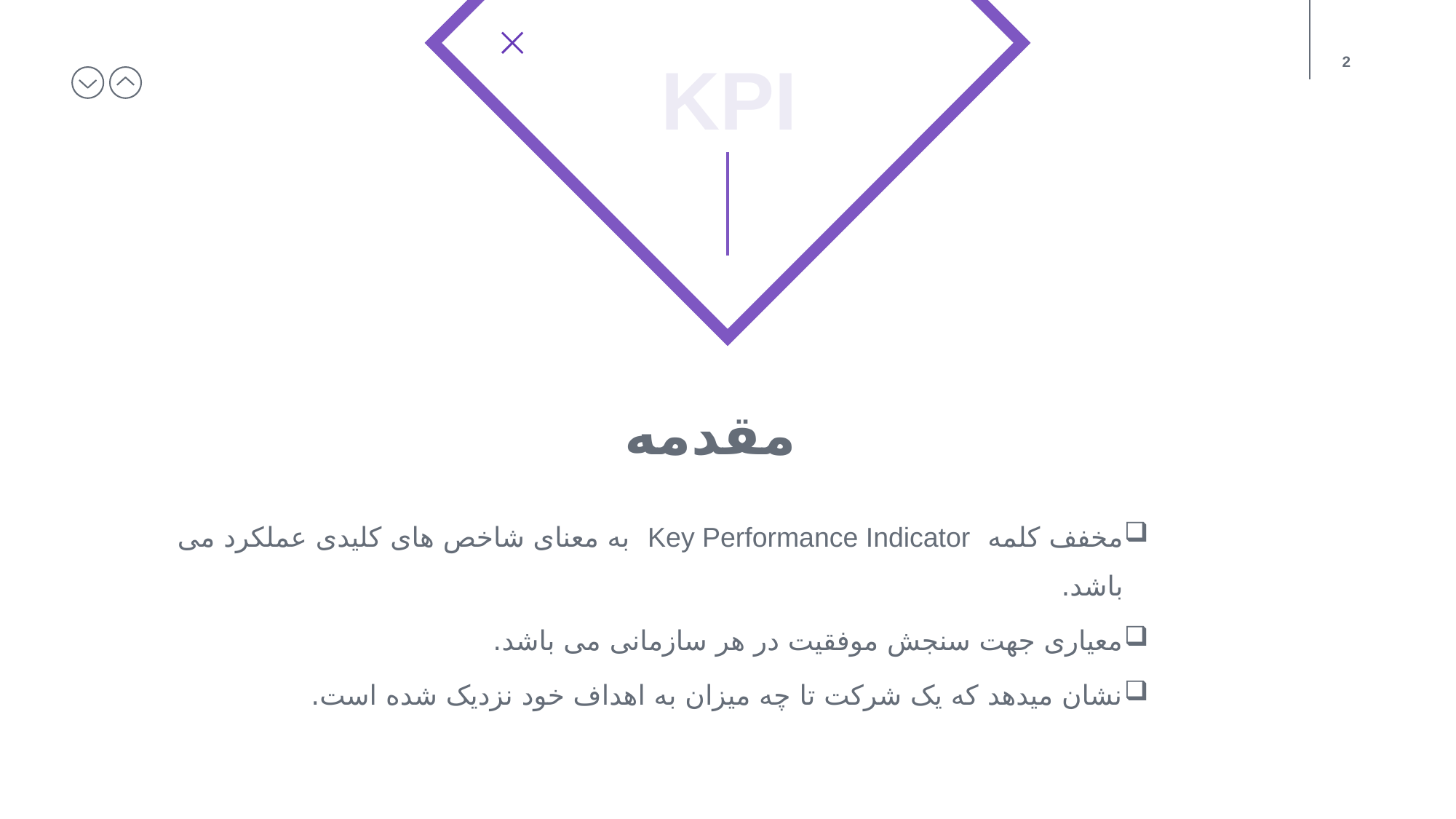

KPI
مقدمه
مخفف کلمه  Key Performance Indicator  به معنای شاخص های کلیدی عملکرد می باشد.
معیاری جهت سنجش موفقیت در هر سازمانی می باشد.
نشان میدهد که یک شرکت تا چه میزان به اهداف خود نزدیک شده است.